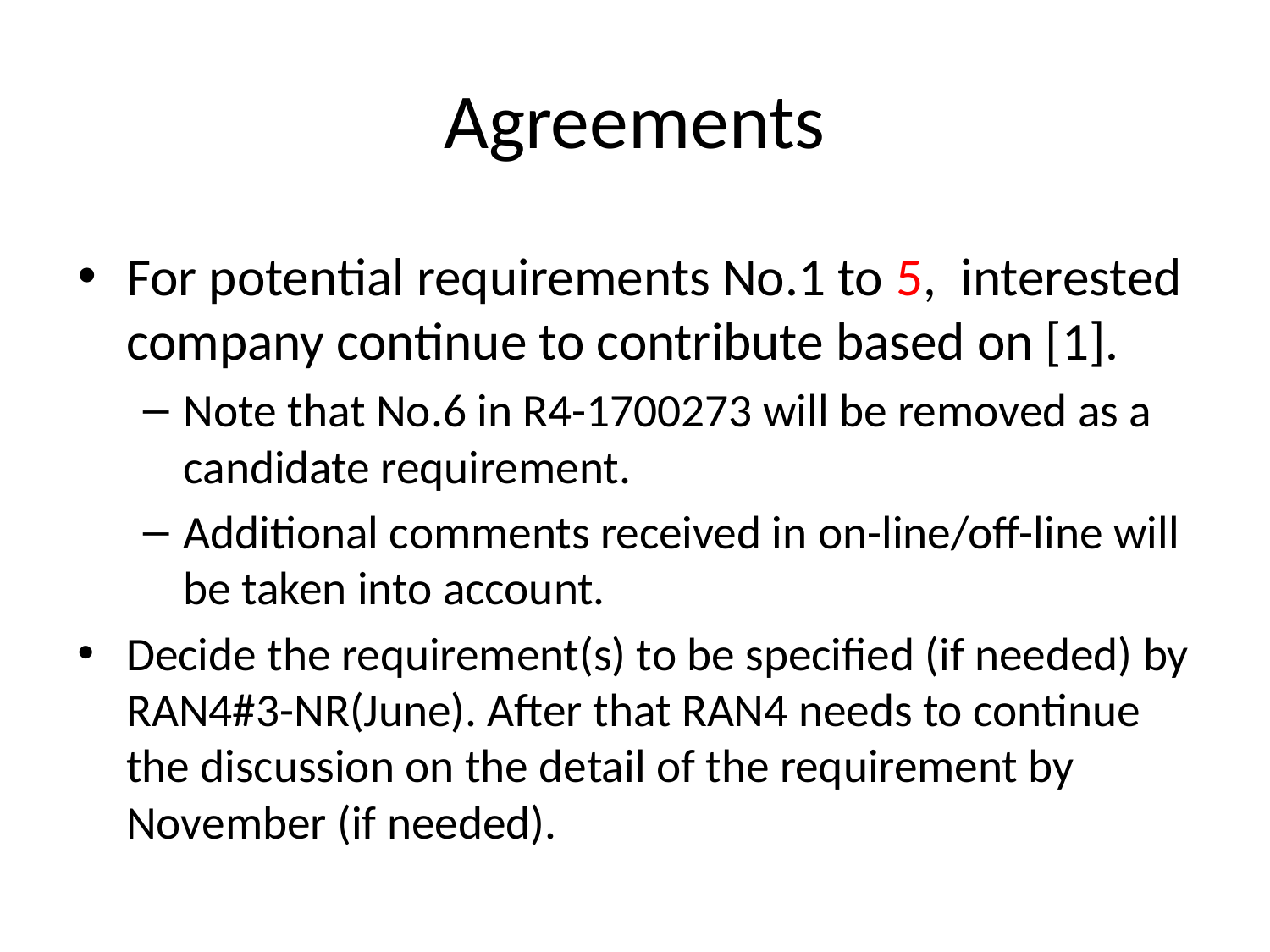

# Agreements
For potential requirements No.1 to 5,  interested company continue to contribute based on [1].
Note that No.6 in R4-1700273 will be removed as a candidate requirement.
Additional comments received in on-line/off-line will be taken into account.
Decide the requirement(s) to be specified (if needed) by RAN4#3-NR(June). After that RAN4 needs to continue the discussion on the detail of the requirement by November (if needed).